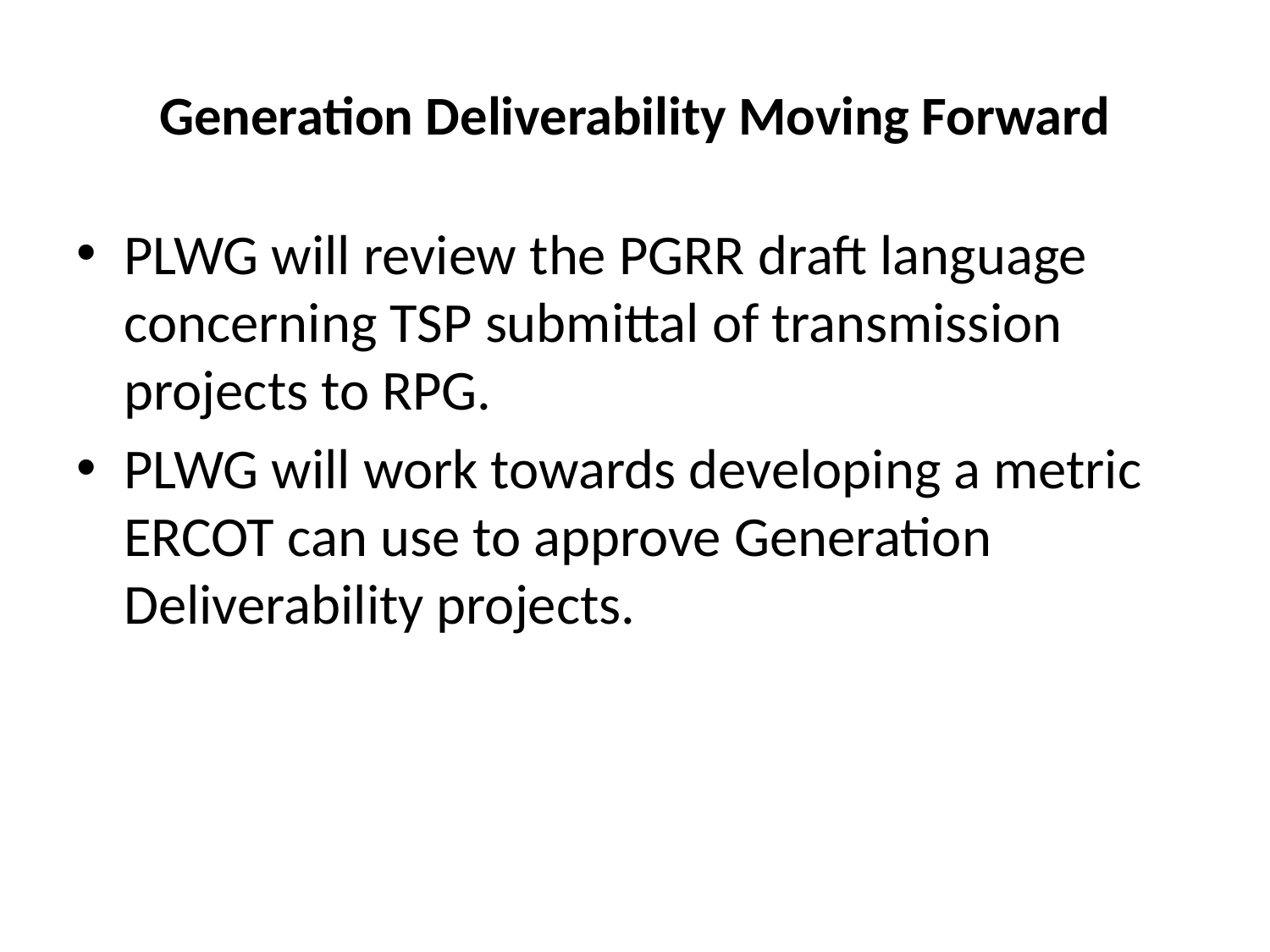

# Generation Deliverability Moving Forward
PLWG will review the PGRR draft language concerning TSP submittal of transmission projects to RPG.
PLWG will work towards developing a metric ERCOT can use to approve Generation Deliverability projects.